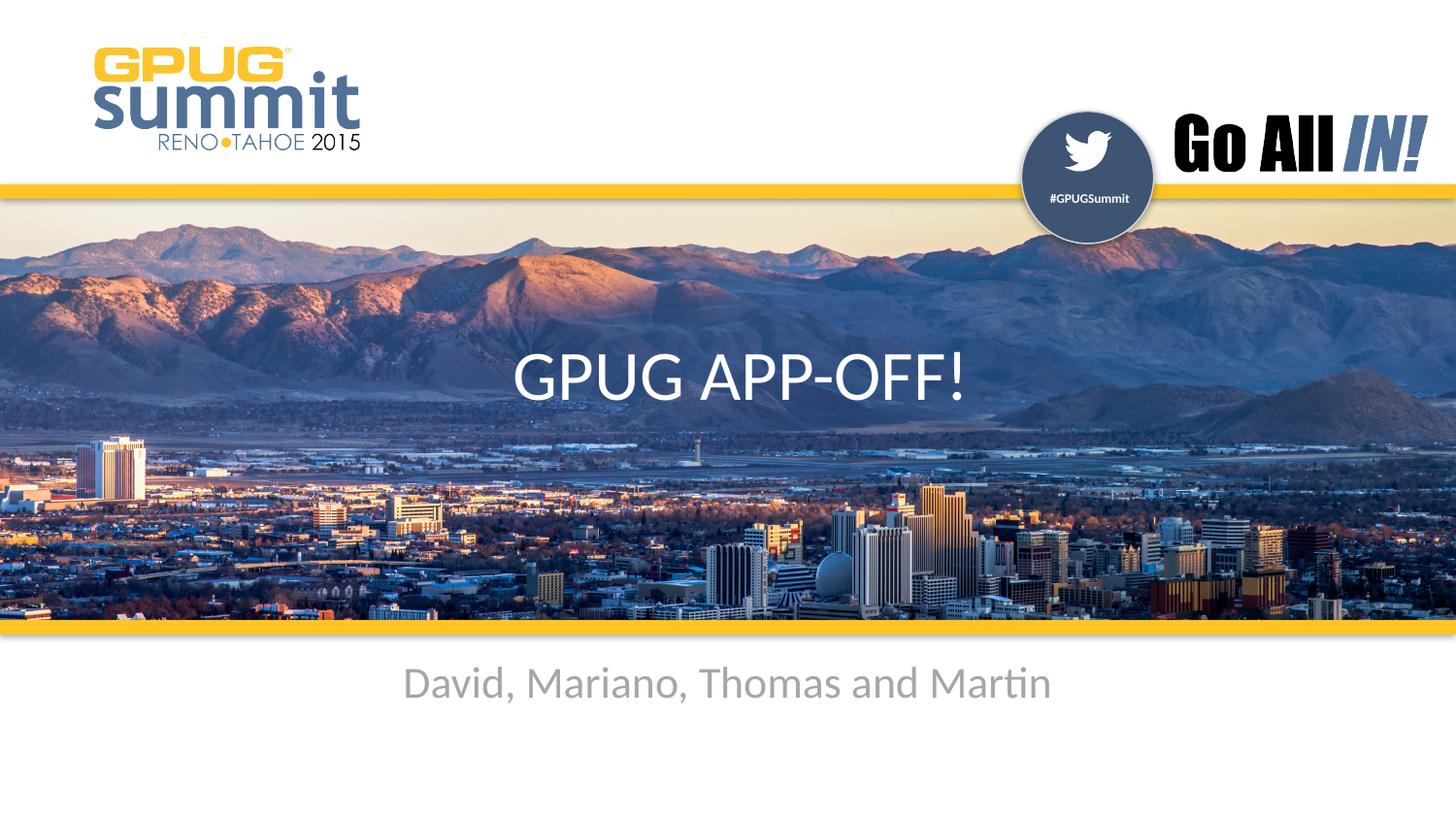

# GPUG App-Off!
David, Mariano, Thomas and Martin